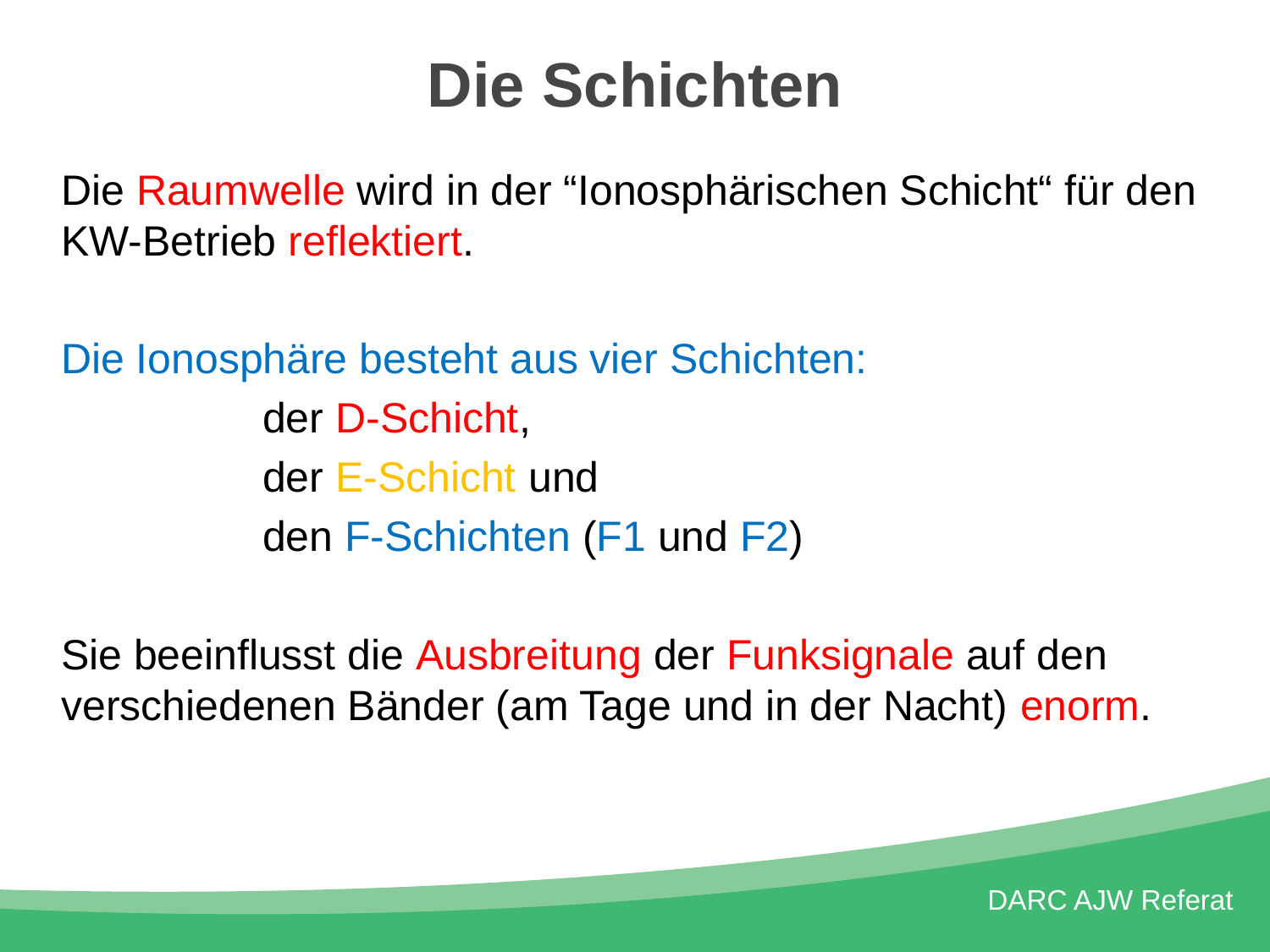

# Die Schichten
Die Raumwelle wird in der “Ionosphärischen Schicht“ für den KW-Betrieb reflektiert.

Die Ionosphäre besteht aus vier Schichten:
                 der D-Schicht,
                 der E-Schicht und
                 den F-Schichten (F1 und F2)

Sie beeinflusst die Ausbreitung der Funksignale auf den verschiedenen Bänder (am Tage und in der Nacht) enorm.